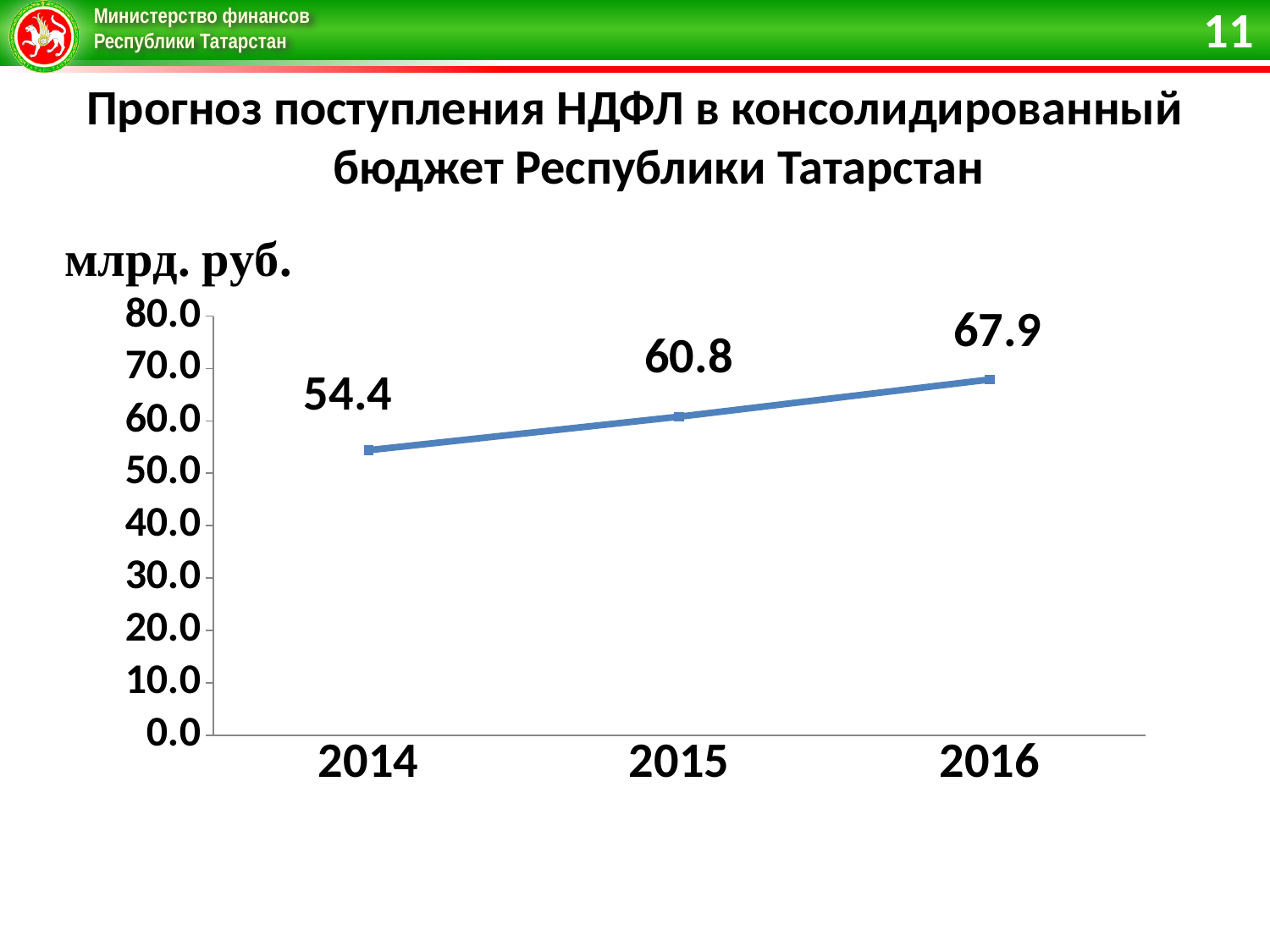

11
Прогноз поступления НДФЛ в консолидированный бюджет Республики Татарстан

### Chart

| Category | Всего |
|---|---|
| 2014 | 54.4 |
| 2015 | 60.8 |
| 2016 | 67.9 |